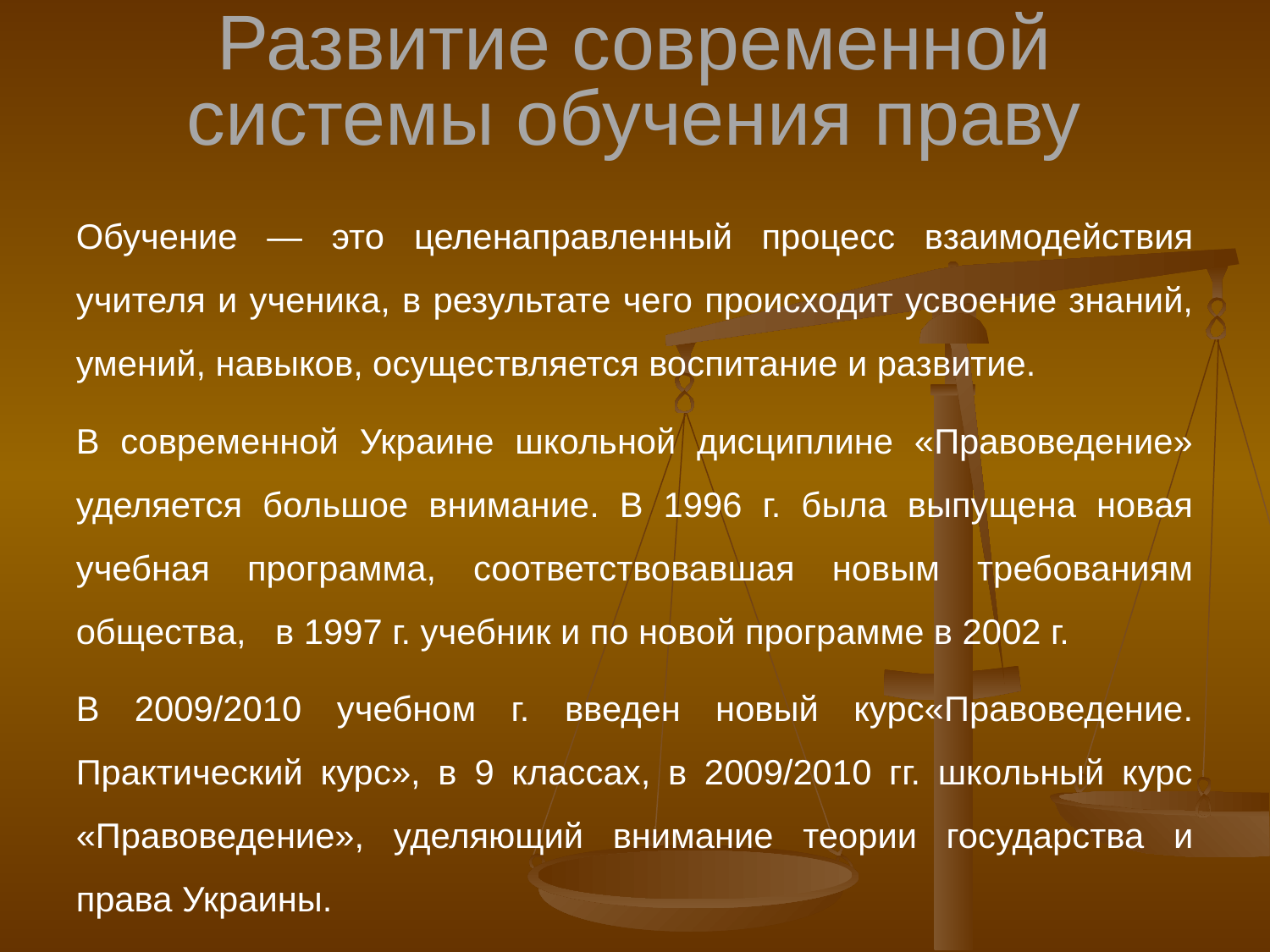

# Развитие современной системы обучения праву
Обучение — это целенаправленный процесс взаимодействия учителя и ученика, в результате чего происходит усвоение знаний, умений, навыков, осуществляется воспитание и развитие.
В современной Украине школьной дисциплине «Правоведение» уделяется большое внимание. В 1996 г. была выпущена новая учебная программа, соответствовавшая новым требованиям общества,   в 1997 г. учебник и по новой программе в 2002 г.
В 2009/2010 учебном г. введен новый курс«Правоведение. Практический курс», в 9 классах, в 2009/2010 гг. школьный курс «Правоведение», уделяющий внимание теории государства и права Украины.